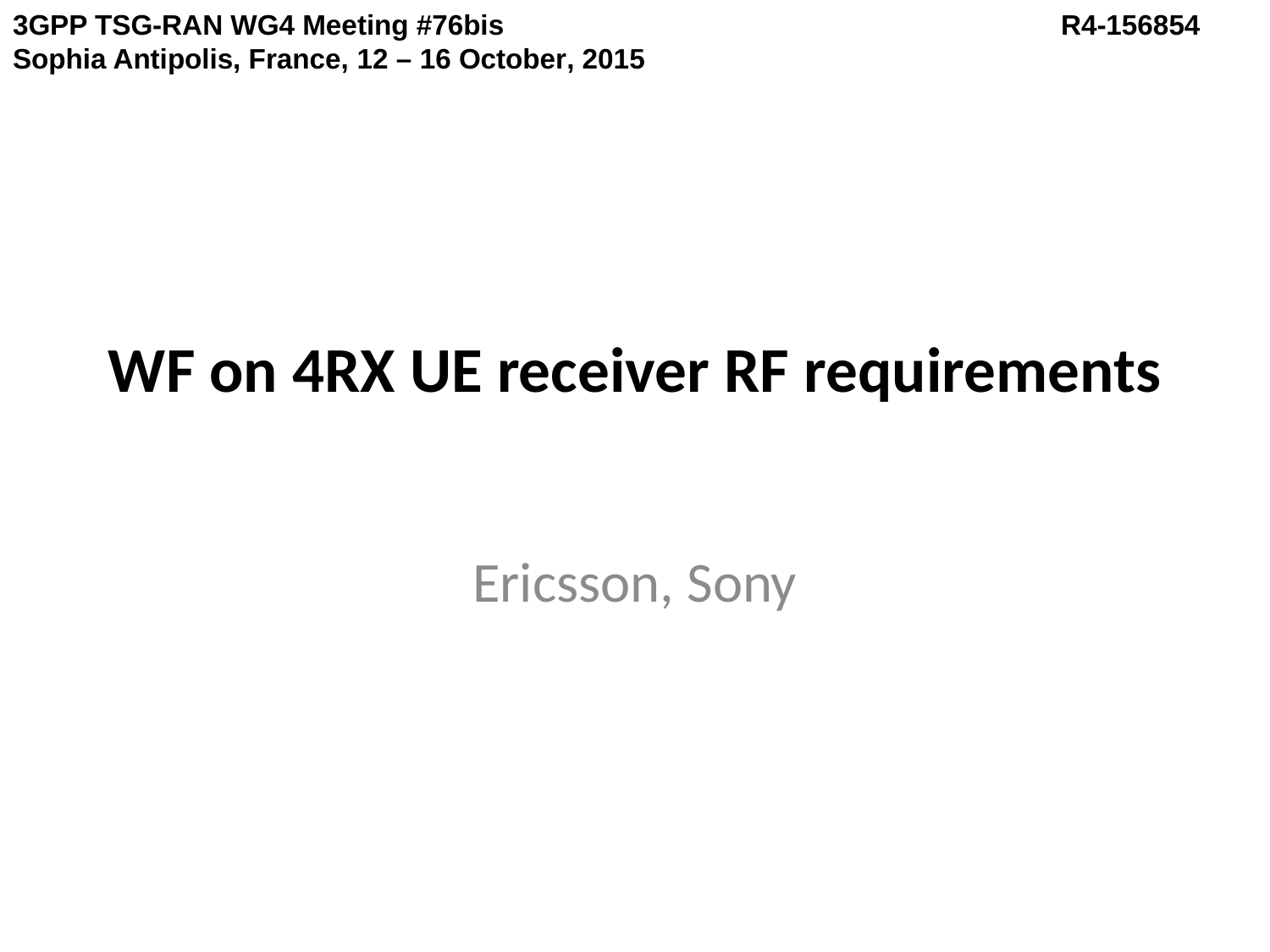

3GPP TSG-RAN WG4 Meeting #76bis	                                                                     R4-156854
Sophia Antipolis, France, 12 – 16 October, 2015
# WF on 4RX UE receiver RF requirements
Ericsson, Sony